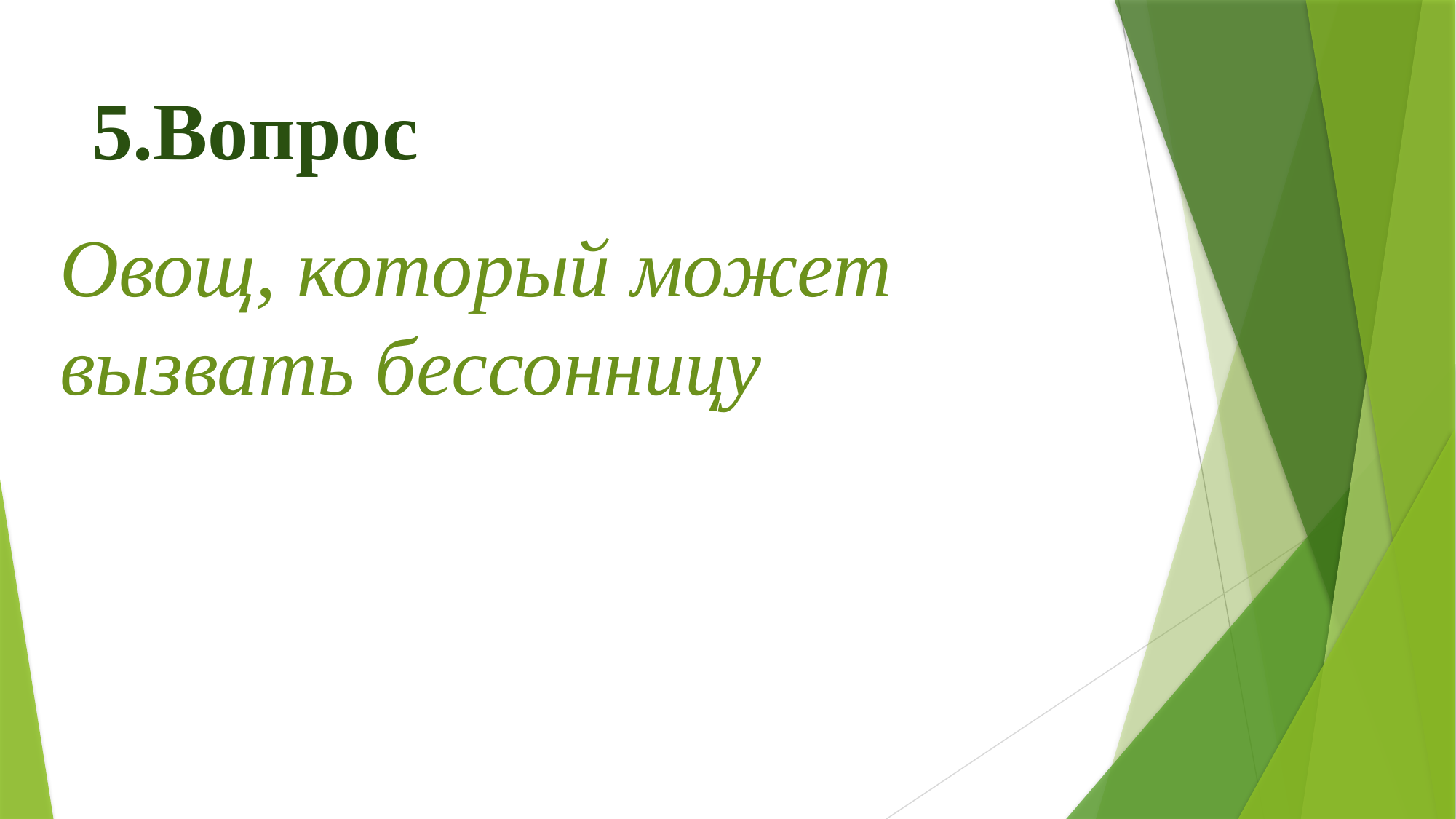

# 5.Вопрос
Овощ, который может вызвать бессонницу